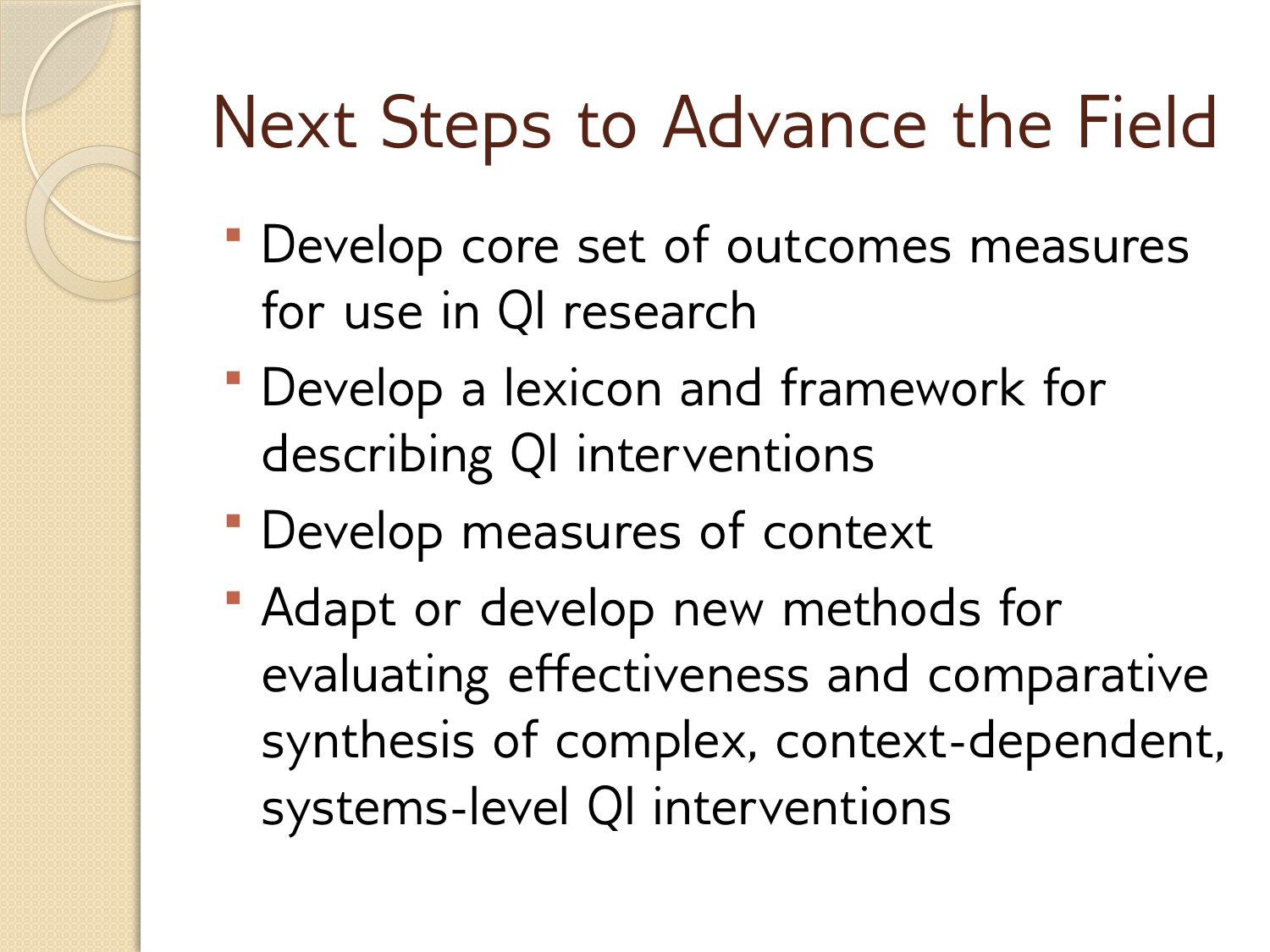

# Next Steps to Advance the Field
Develop core set of outcomes measures for use in QI research
Develop a lexicon and framework for describing QI interventions
Develop measures of context
Adapt or develop new methods for evaluating effectiveness and comparative synthesis of complex, context-dependent, systems-level QI interventions